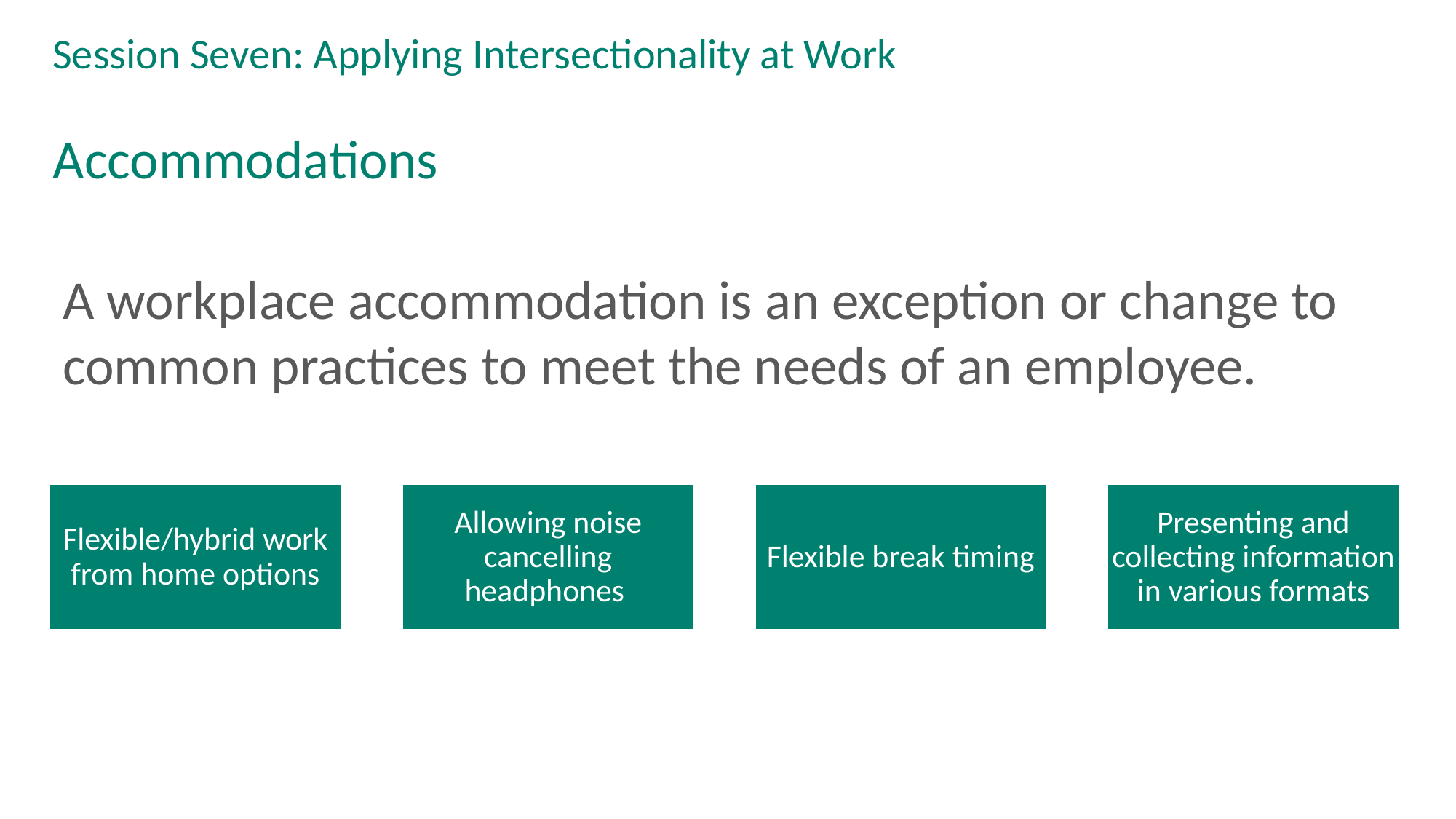

# Session Seven: Applying Intersectionality at Work
Accommodations
A workplace accommodation is an exception or change to common practices to meet the needs of an employee.
Flexible/hybrid work from home options
Allowing noise cancelling headphones
Flexible break timing
Presenting and collecting information in various formats